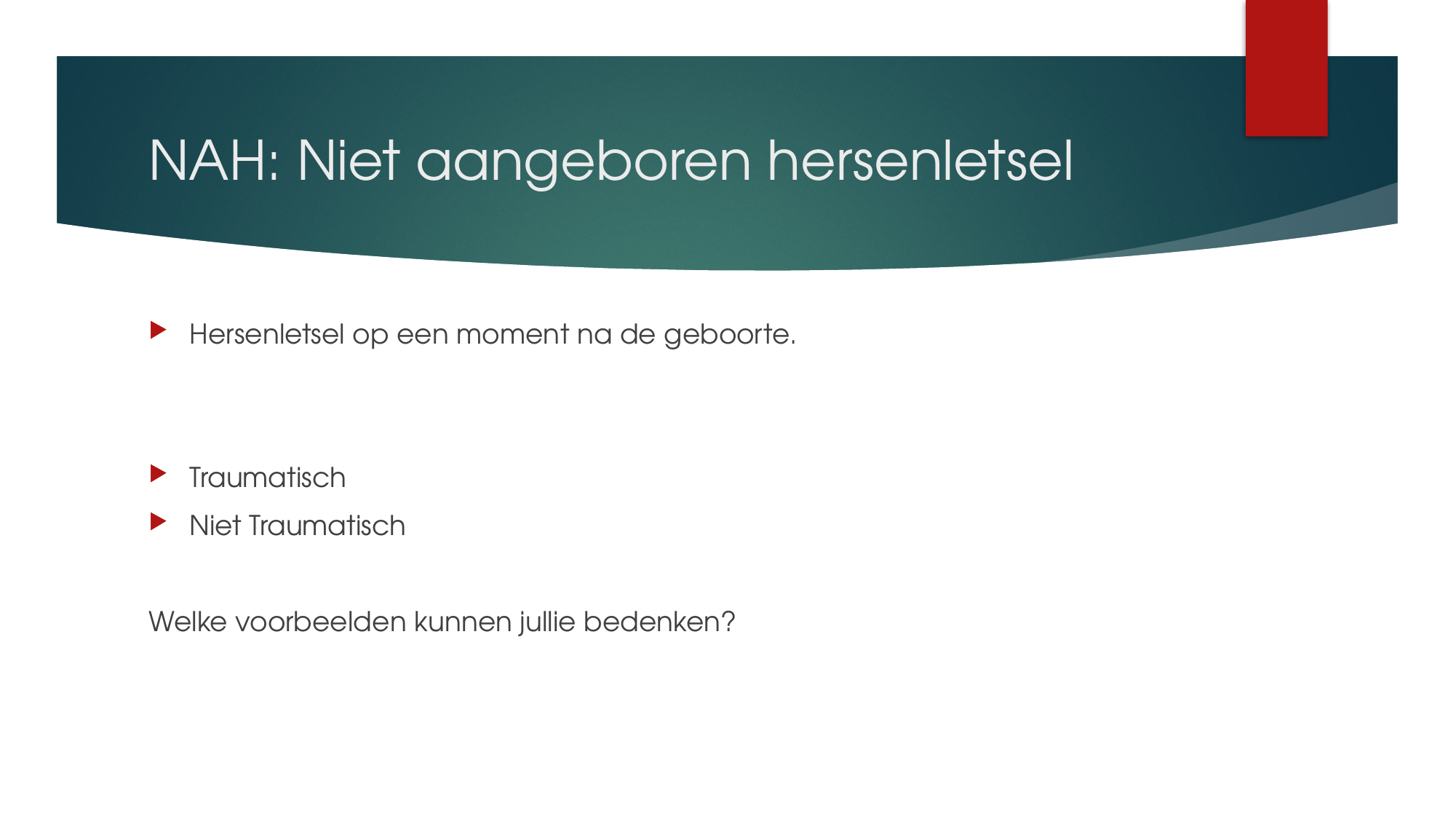

# NAH: Niet aangeboren hersenletsel
Hersenletsel op een moment na de geboorte.

Traumatisch
Niet Traumatisch

Welke voorbeelden kunnen jullie bedenken?